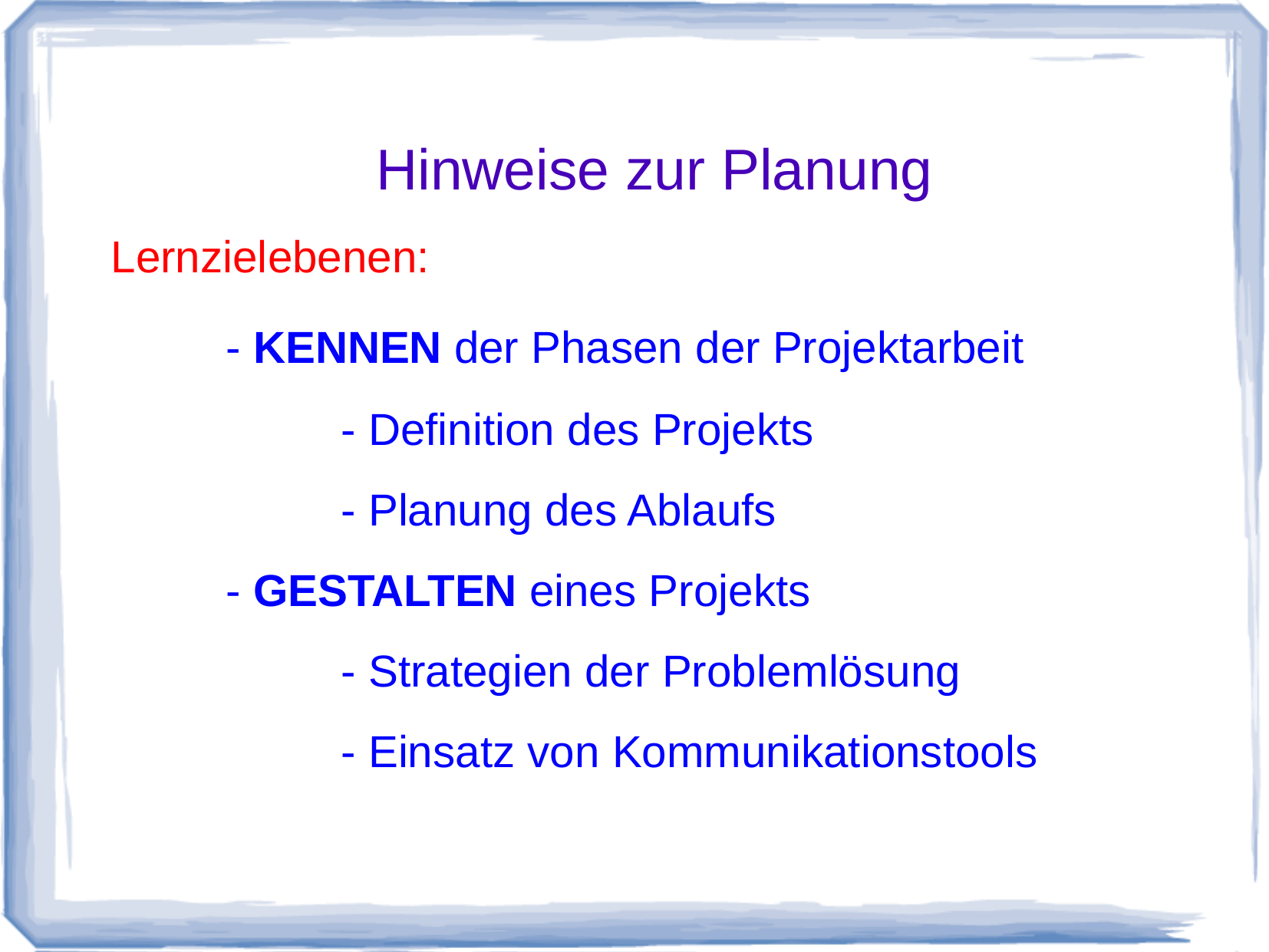

Hinweise zur Planung
Lernzielebenen:
	- KENNEN der Phasen der Projektarbeit
		- Definition des Projekts
		- Planung des Ablaufs
	- GESTALTEN eines Projekts
		- Strategien der Problemlösung
		- Einsatz von Kommunikationstools